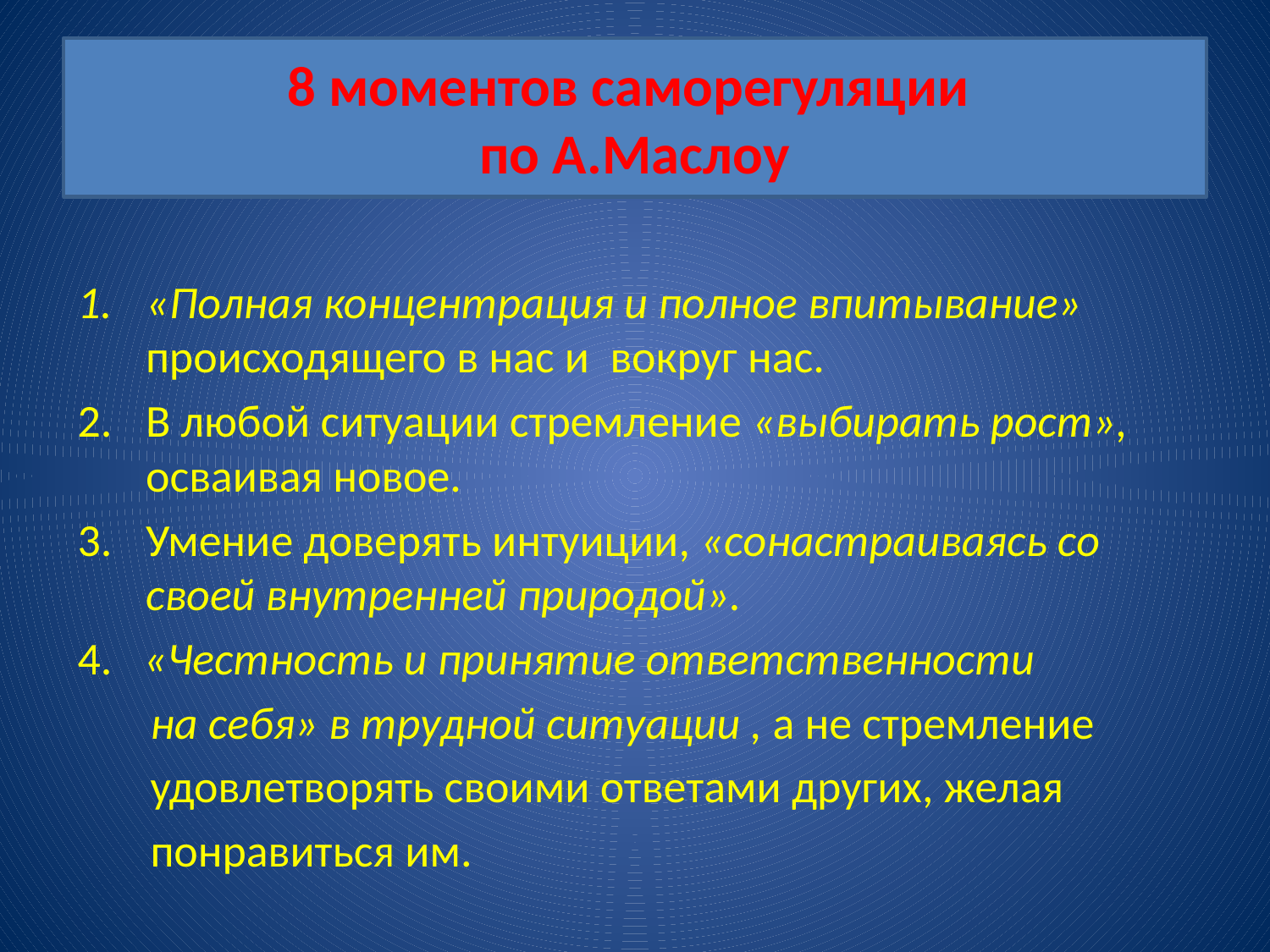

# 8 моментов саморегуляции по А.Маслоу
«Полная концентрация и полное впитывание» происходящего в нас и  вокруг нас.
В любой ситуации стремление «выбирать рост», осваивая новое.
Умение доверять интуиции, «сонастраиваясь со своей внутренней природой».
4.   «Честность и принятие ответственности
       на себя» в трудной ситуации , а не стремление
       удовлетворять своими ответами других, желая
       понравиться им.